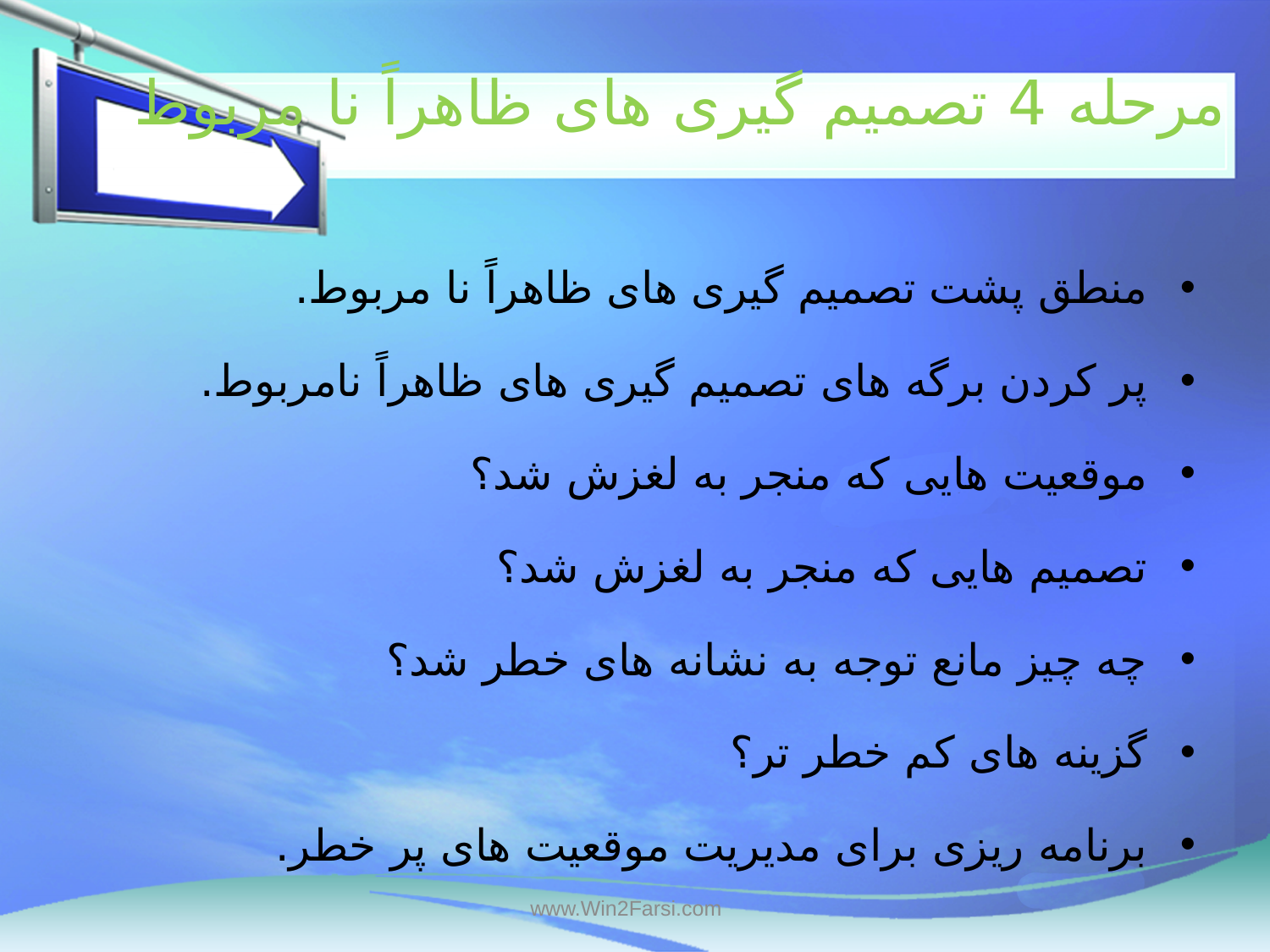

# مرحله 4 تصمیم گیری های ظاهراً نا مربوط
منطق پشت تصمیم گیری های ظاهراً نا مربوط.
پر کردن برگه های تصمیم گیری های ظاهراً نامربوط.
موقعیت هایی که منجر به لغزش شد؟
تصمیم هایی که منجر به لغزش شد؟
چه چیز مانع توجه به نشانه های خطر شد؟
گزینه های کم خطر تر؟
برنامه ریزی برای مدیریت موقعیت های پر خطر.
www.Win2Farsi.com